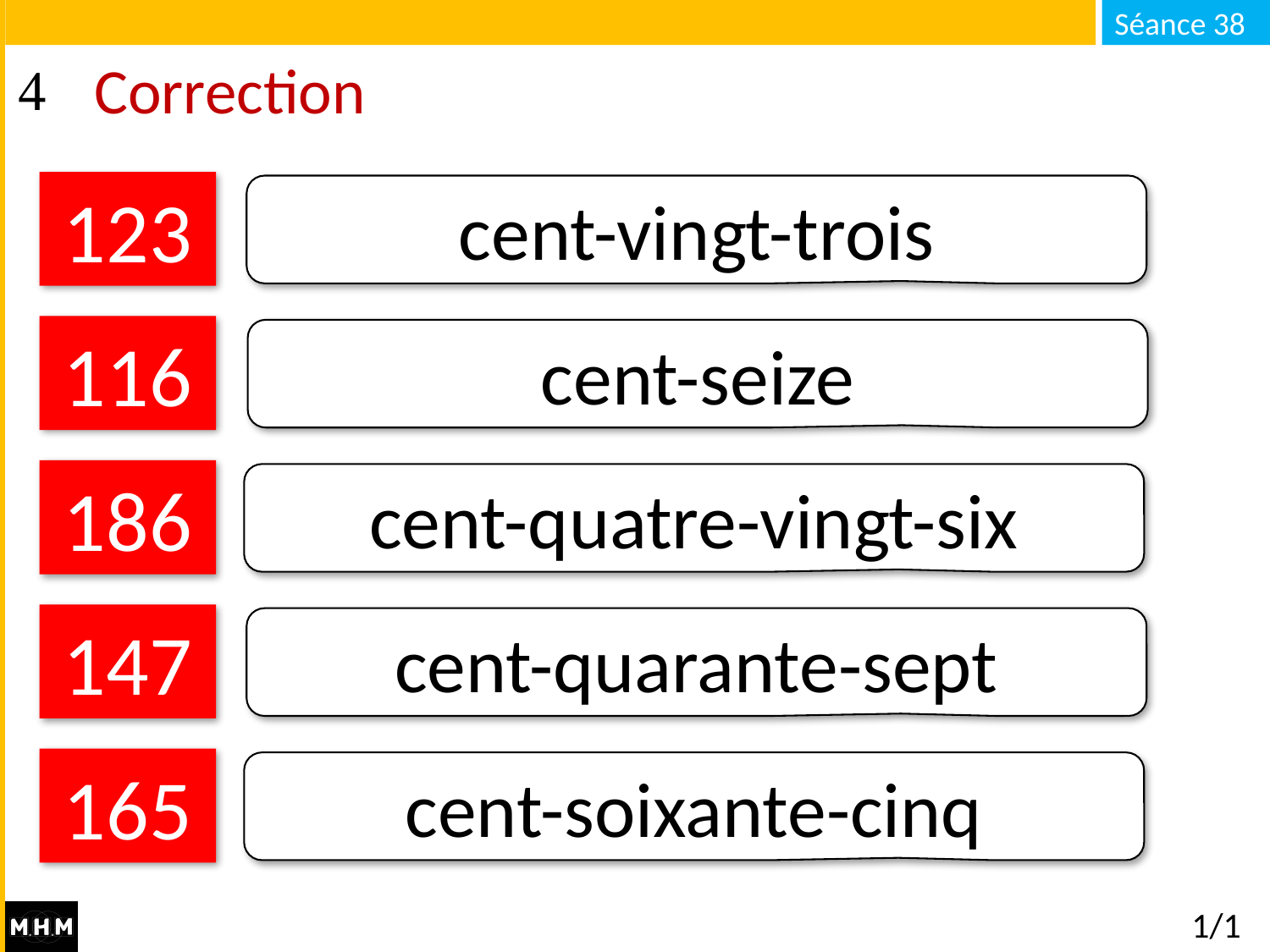

# Correction
123
cent-vingt-trois
116
cent-seize
186
cent-quatre-vingt-six
147
cent-quarante-sept
165
cent-soixante-cinq
1/1